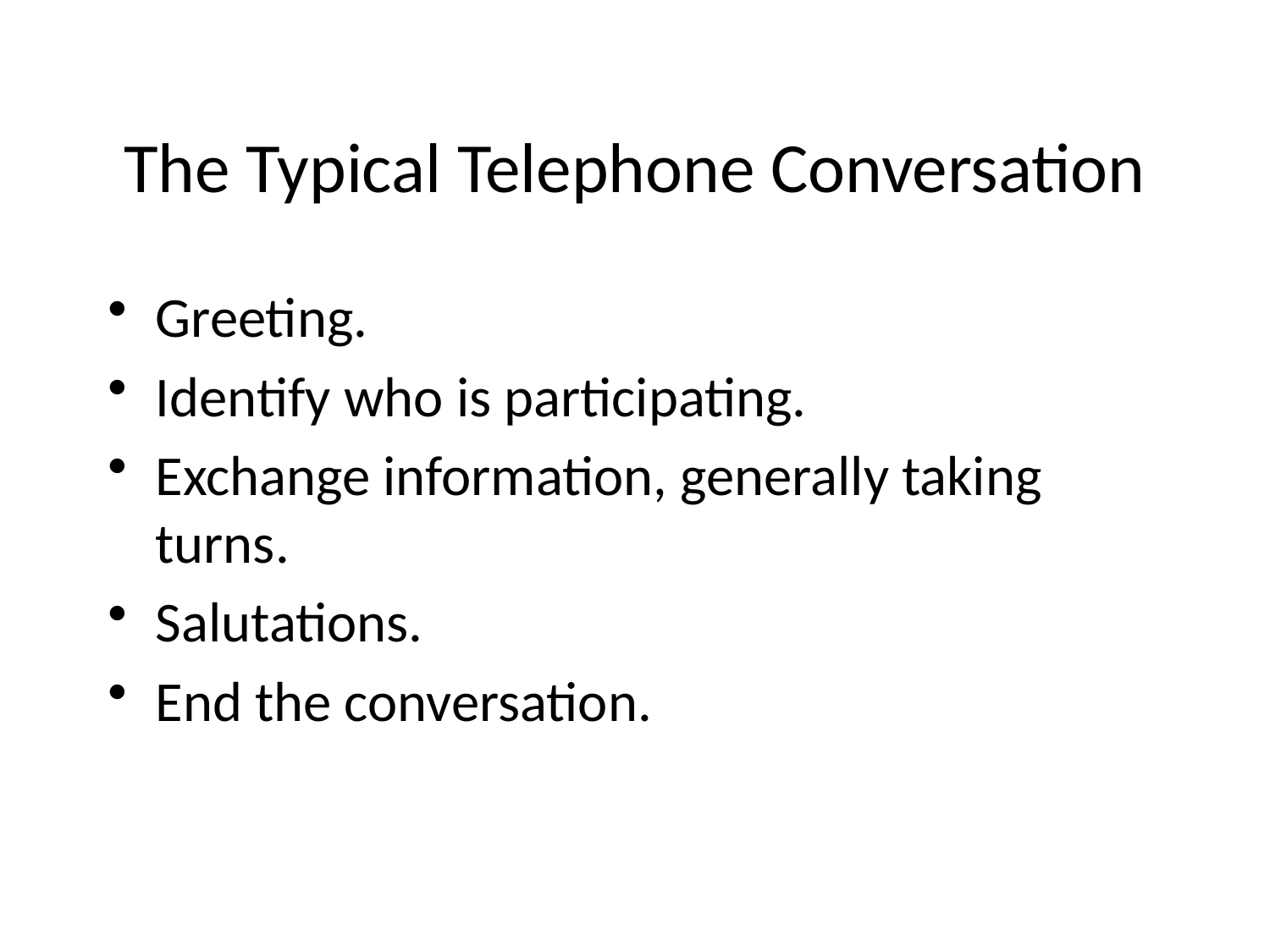

The Typical Telephone Conversation
Greeting.
Identify who is participating.
Exchange information, generally taking turns.
Salutations.
End the conversation.